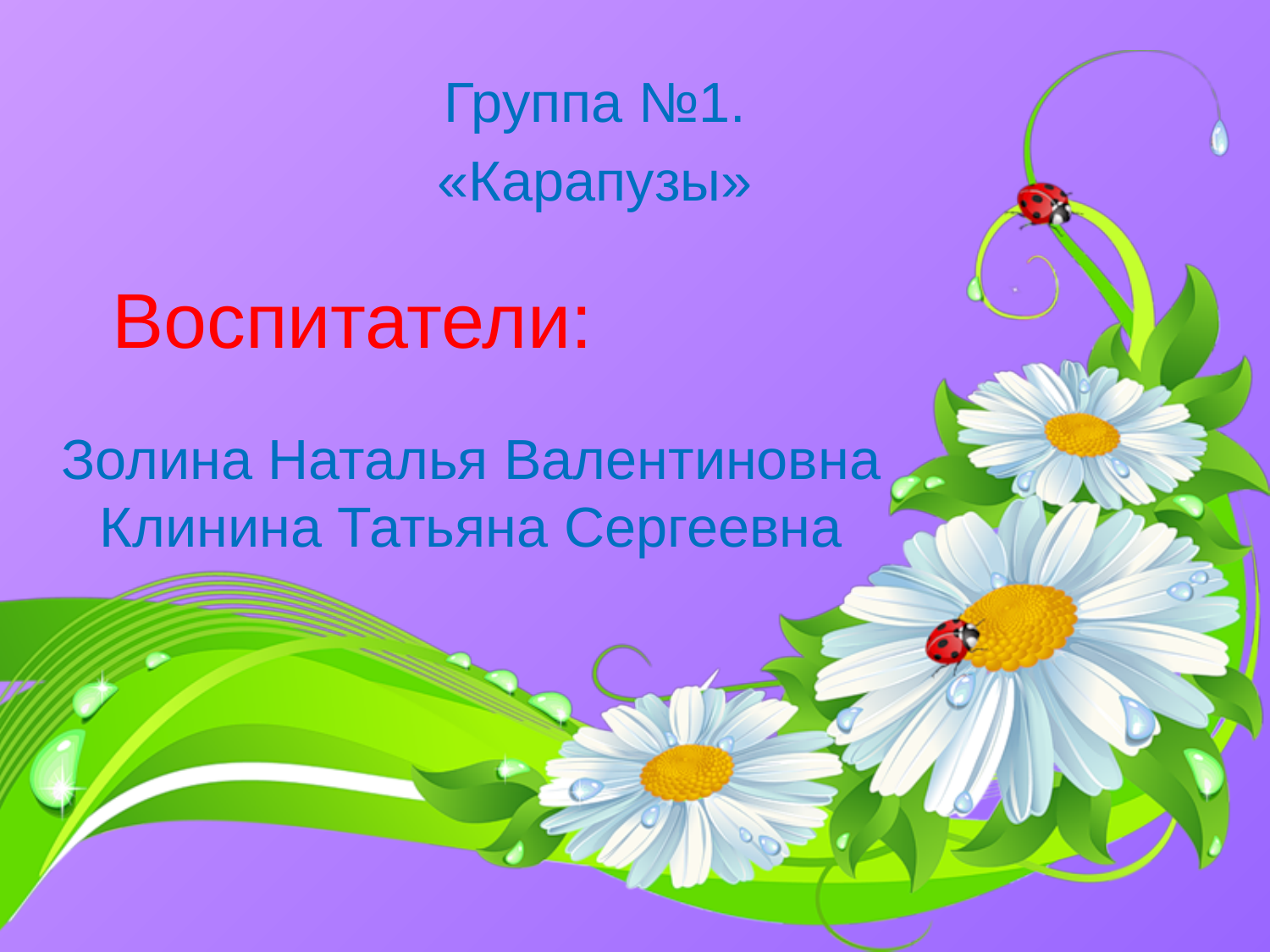

Группа №1.
«Карапузы»
# Воспитатели:
Золина Наталья Валентиновна
Клинина Татьяна Сергеевна